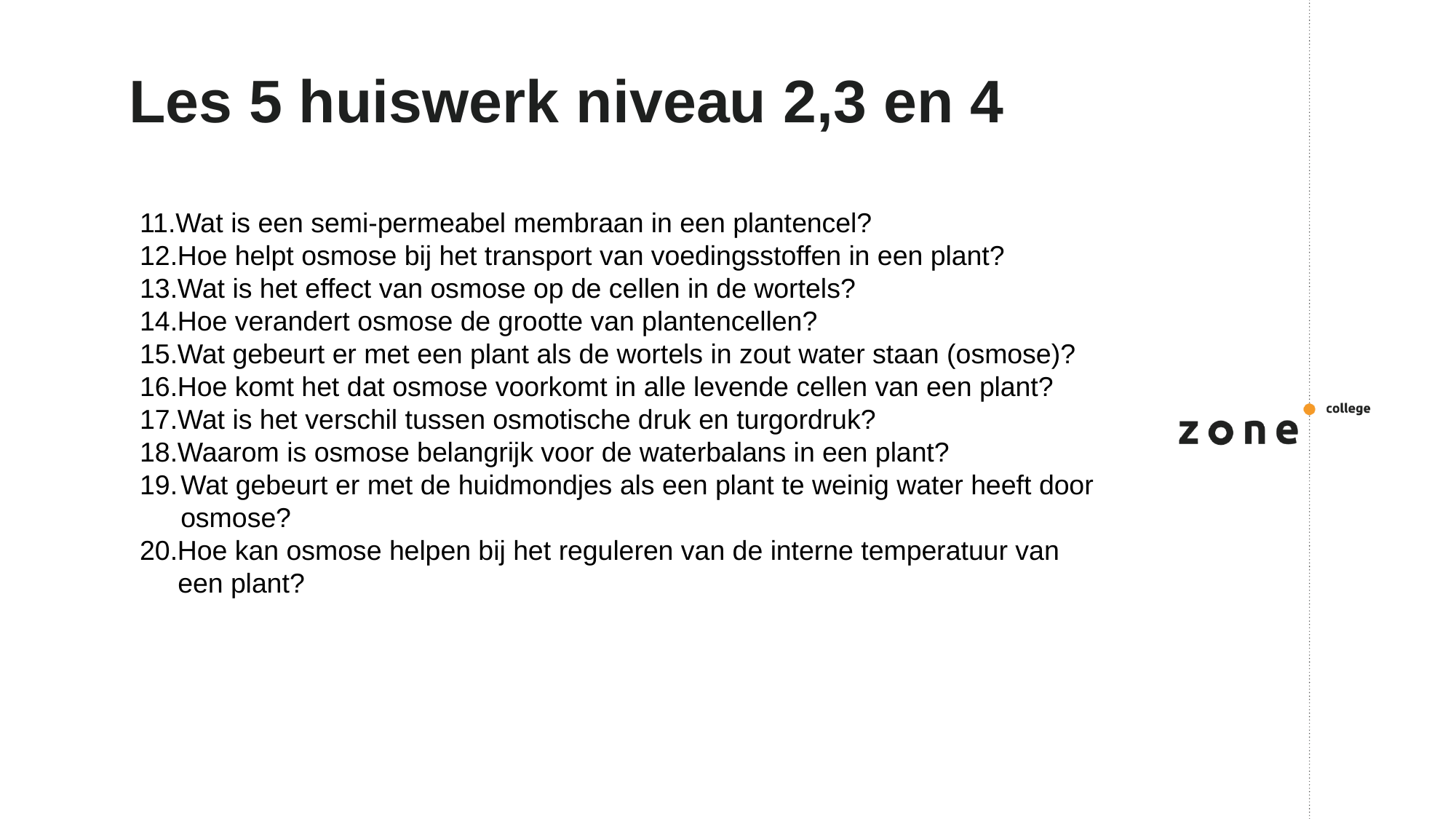

# Les 5 huiswerk niveau 2,3 en 4
Wat is een semi-permeabel membraan in een plantencel?
Hoe helpt osmose bij het transport van voedingsstoffen in een plant?
Wat is het effect van osmose op de cellen in de wortels?
Hoe verandert osmose de grootte van plantencellen?
Wat gebeurt er met een plant als de wortels in zout water staan (osmose)?
Hoe komt het dat osmose voorkomt in alle levende cellen van een plant?
Wat is het verschil tussen osmotische druk en turgordruk?
Waarom is osmose belangrijk voor de waterbalans in een plant?
Wat gebeurt er met de huidmondjes als een plant te weinig water heeft door osmose?
Hoe kan osmose helpen bij het reguleren van de interne temperatuur van
     een plant?